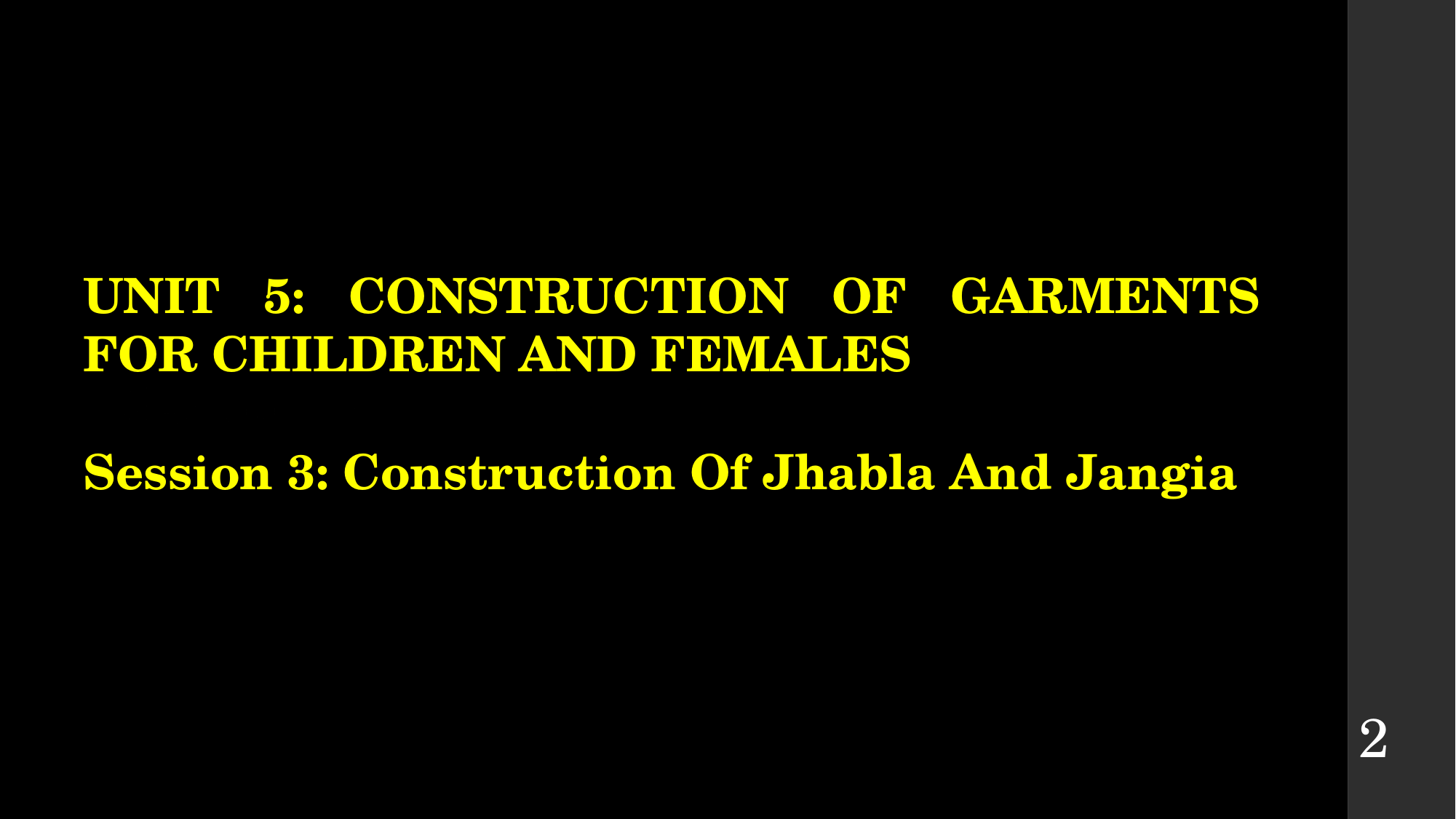

UNIT 5: CONSTRUCTION OF GARMENTS FOR CHILDREN AND FEMALES

Session 3: Construction Of Jhabla And Jangia
2